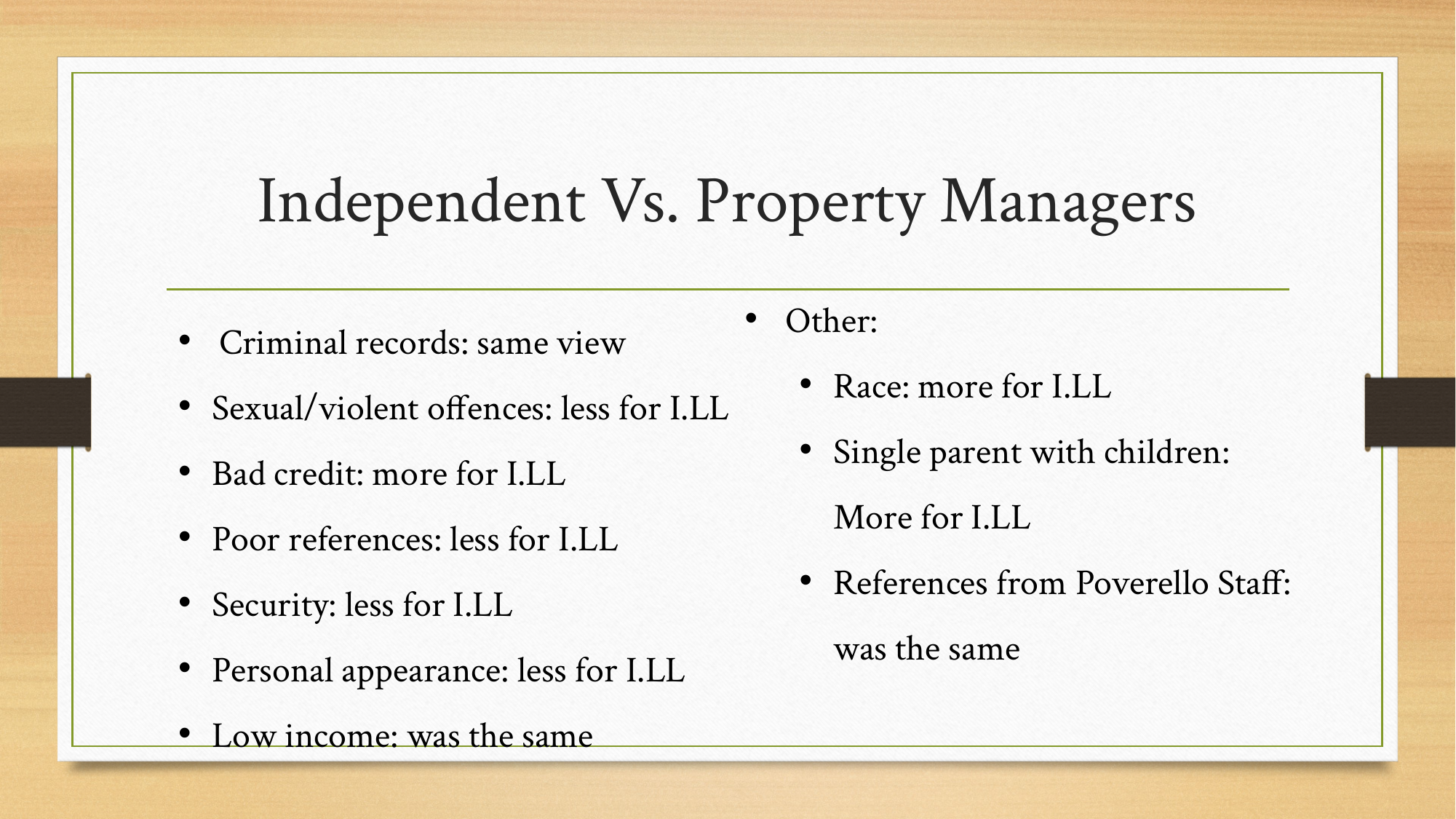

# Independent Vs. Property Managers
Criminal records: same view
Sexual/violent offences: less for I.LL
Bad credit: more for I.LL
Poor references: less for I.LL
Security: less for I.LL
Personal appearance: less for I.LL
Low income: was the same
Other:
Race: more for I.LL
Single parent with children: More for I.LL
References from Poverello Staff: was the same